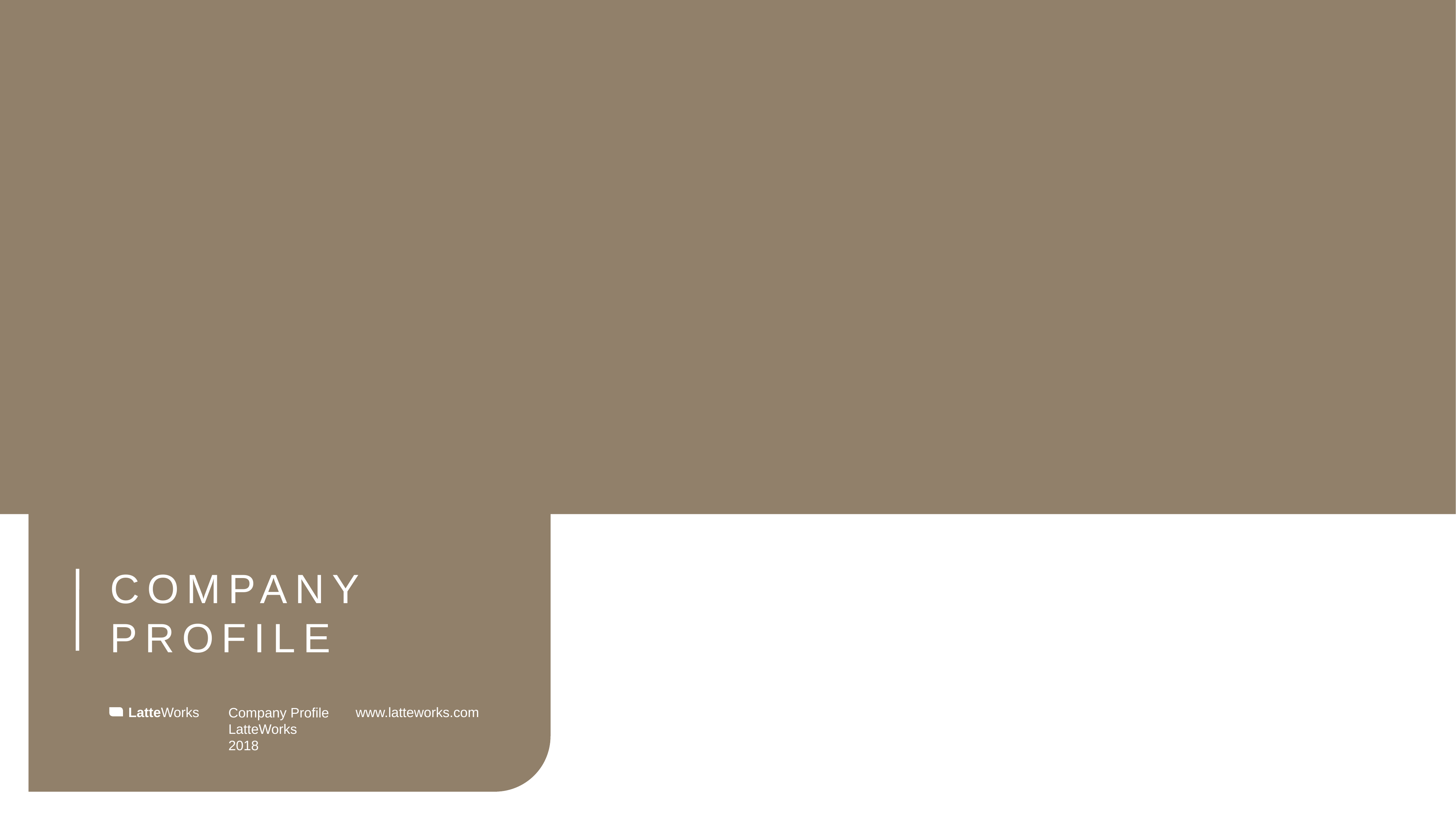

COMPANY
PROFILE
LatteWorks
Company Profile
LatteWorks
2018

www.latteworks.com